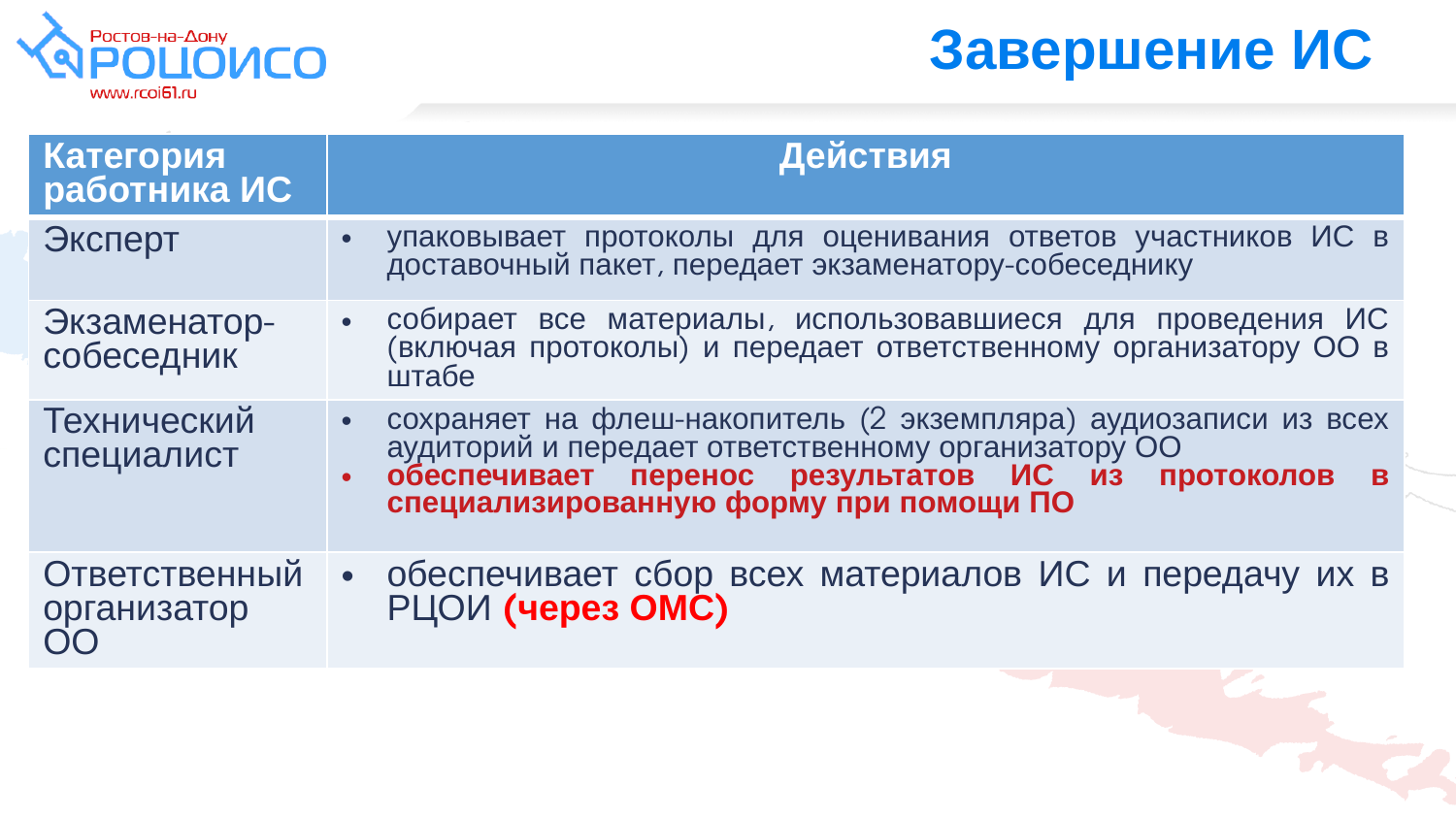

# Завершение ИС
| Категория работника ИС | Действия |
| --- | --- |
| Эксперт | упаковывает протоколы для оценивания ответов участников ИС в доставочный пакет, передает экзаменатору-собеседнику |
| Экзаменатор-собеседник | собирает все материалы, использовавшиеся для проведения ИС (включая протоколы) и передает ответственному организатору ОО в штабе |
| Технический специалист | сохраняет на флеш-накопитель (2 экземпляра) аудиозаписи из всех аудиторий и передает ответственному организатору ОО обеспечивает перенос результатов ИС из протоколов в специализированную форму при помощи ПО |
| Ответственный организатор ОО | обеспечивает сбор всех материалов ИС и передачу их в РЦОИ (через ОМС) |